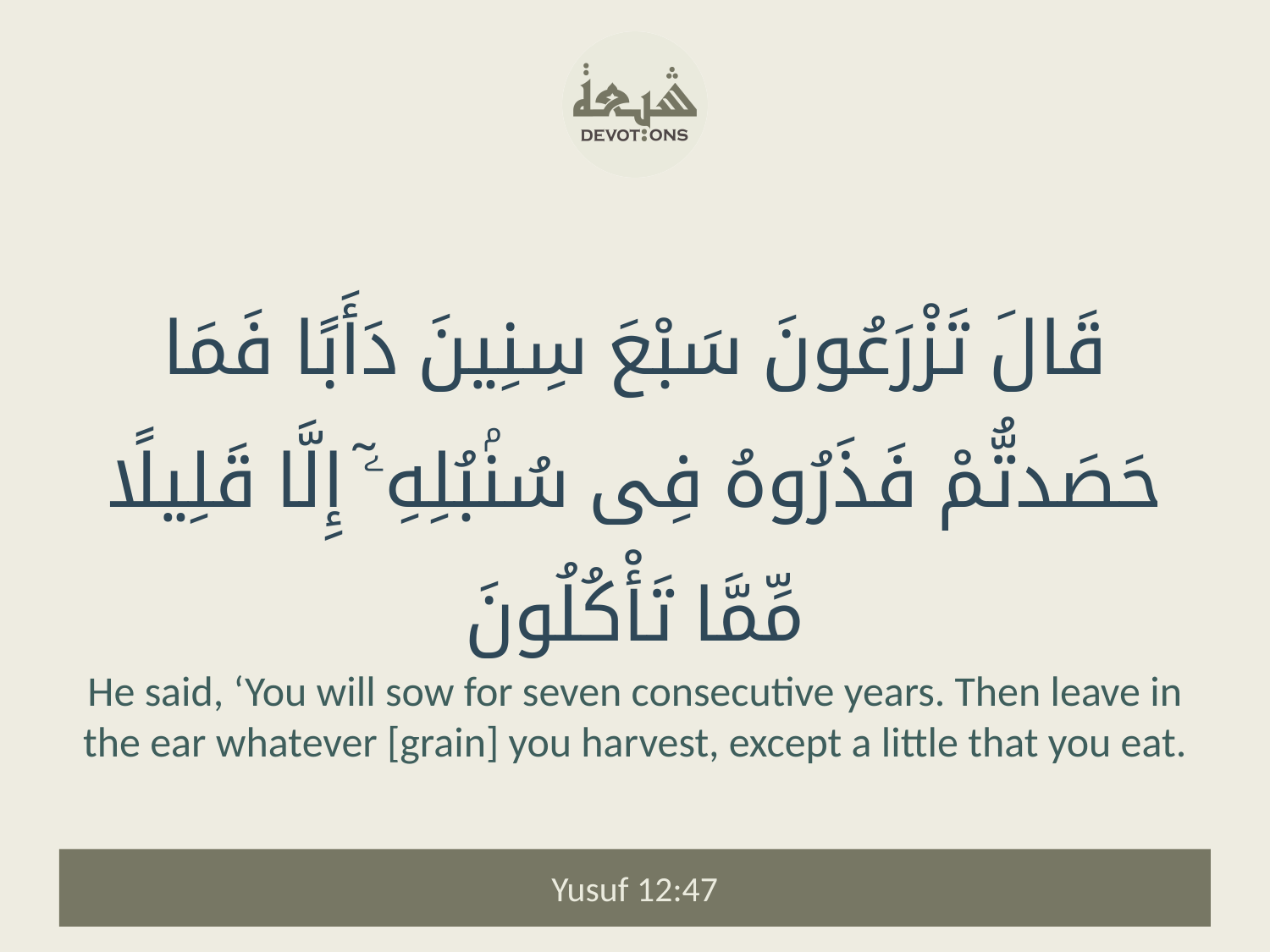

قَالَ تَزْرَعُونَ سَبْعَ سِنِينَ دَأَبًا فَمَا حَصَدتُّمْ فَذَرُوهُ فِى سُنۢبُلِهِۦٓ إِلَّا قَلِيلًا مِّمَّا تَأْكُلُونَ
He said, ‘You will sow for seven consecutive years. Then leave in the ear whatever [grain] you harvest, except a little that you eat.
Yusuf 12:47